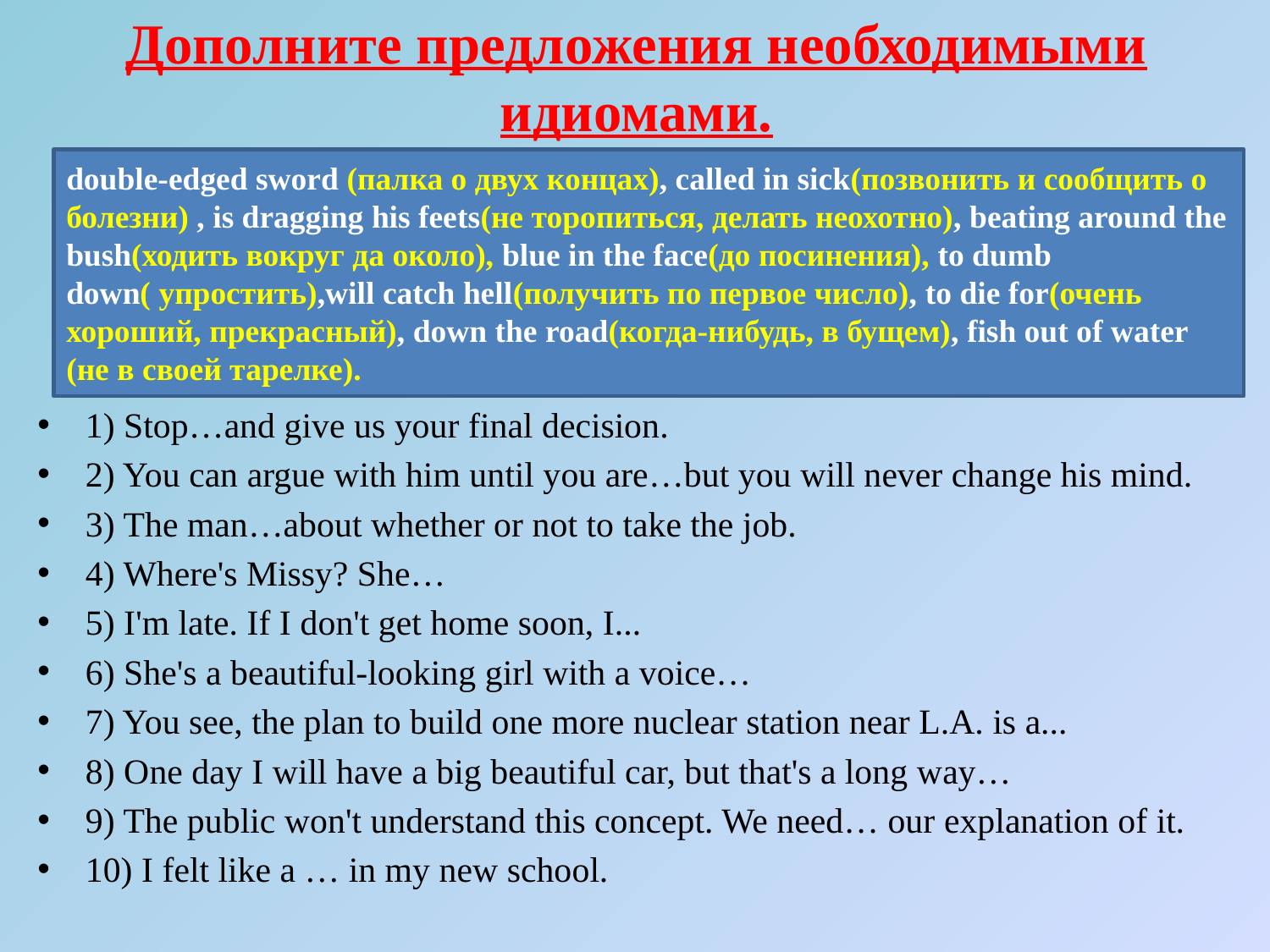

# Дополните предложения необходимыми идиомами.
double-edged sword (палка о двух концах), called in sick(позвонить и сообщить о болезни) , is dragging his feets(не торопиться, делать неохотно), beating around the bush(ходить вокруг да около), blue in the face(до посинения), to dumb down( упростить),will catch hell(получить по первое число), to die for(очень хороший, прекрасный), down the road(когда-нибудь, в бущем), fish out of water (не в своей тарелке).
1) Stop…and give us your final decision.
2) You can argue with him until you are…but you will never change his mind.
3) The man…about whether or not to take the job.
4) Where's Missy? She…
5) I'm late. If I don't get home soon, I...
6) She's a beautiful-looking girl with a voice…
7) You see, the plan to build one more nuclear station near L.A. is a...
8) One day I will have a big beautiful car, but that's a long way…
9) The public won't understand this concept. We need… our explanation of it.
10) I felt like a … in my new school.